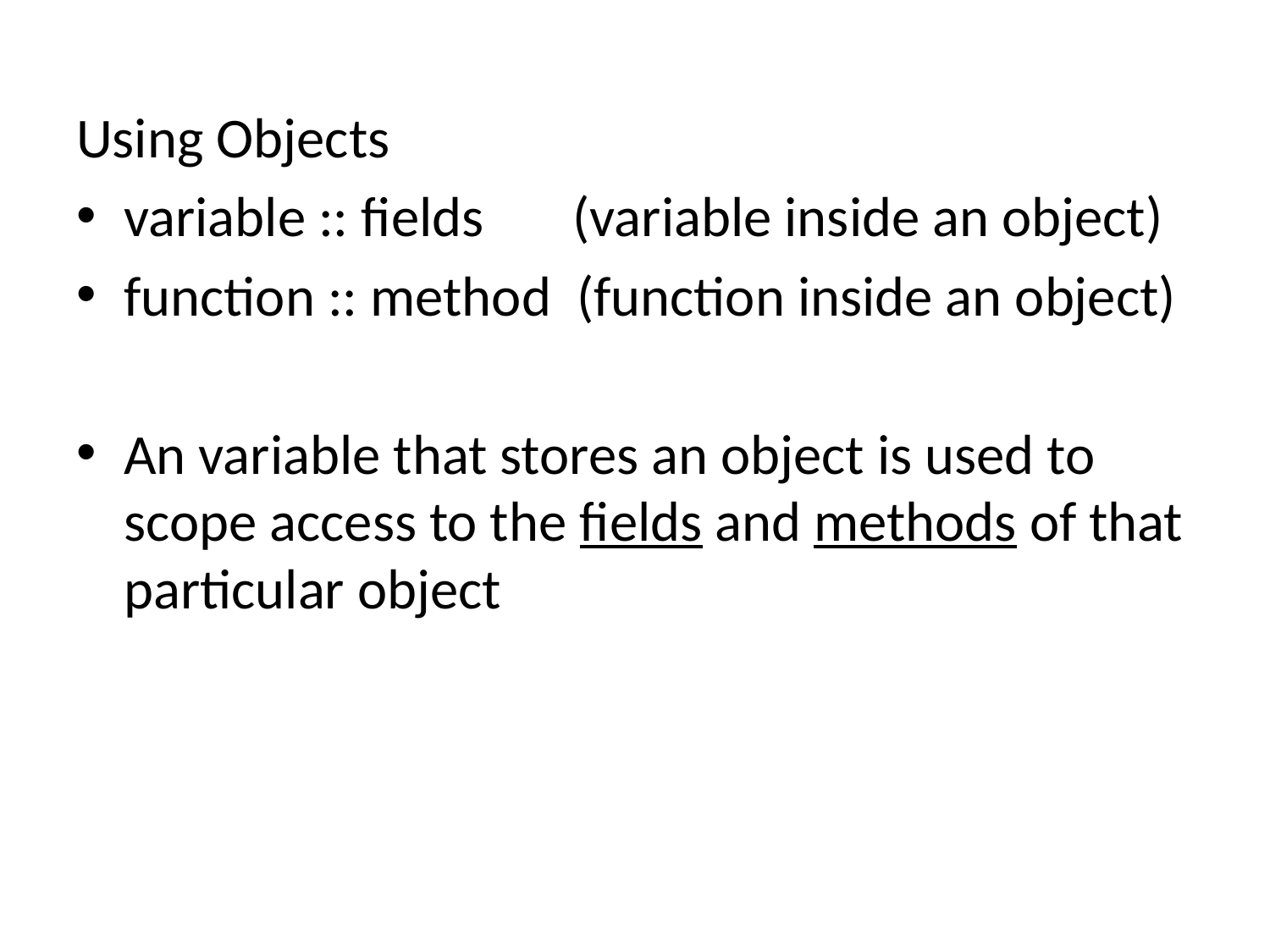

Using Objects
variable :: fields       (variable inside an object)
function :: method  (function inside an object)

An variable that stores an object is used to scope access to the fields and methods of that particular object